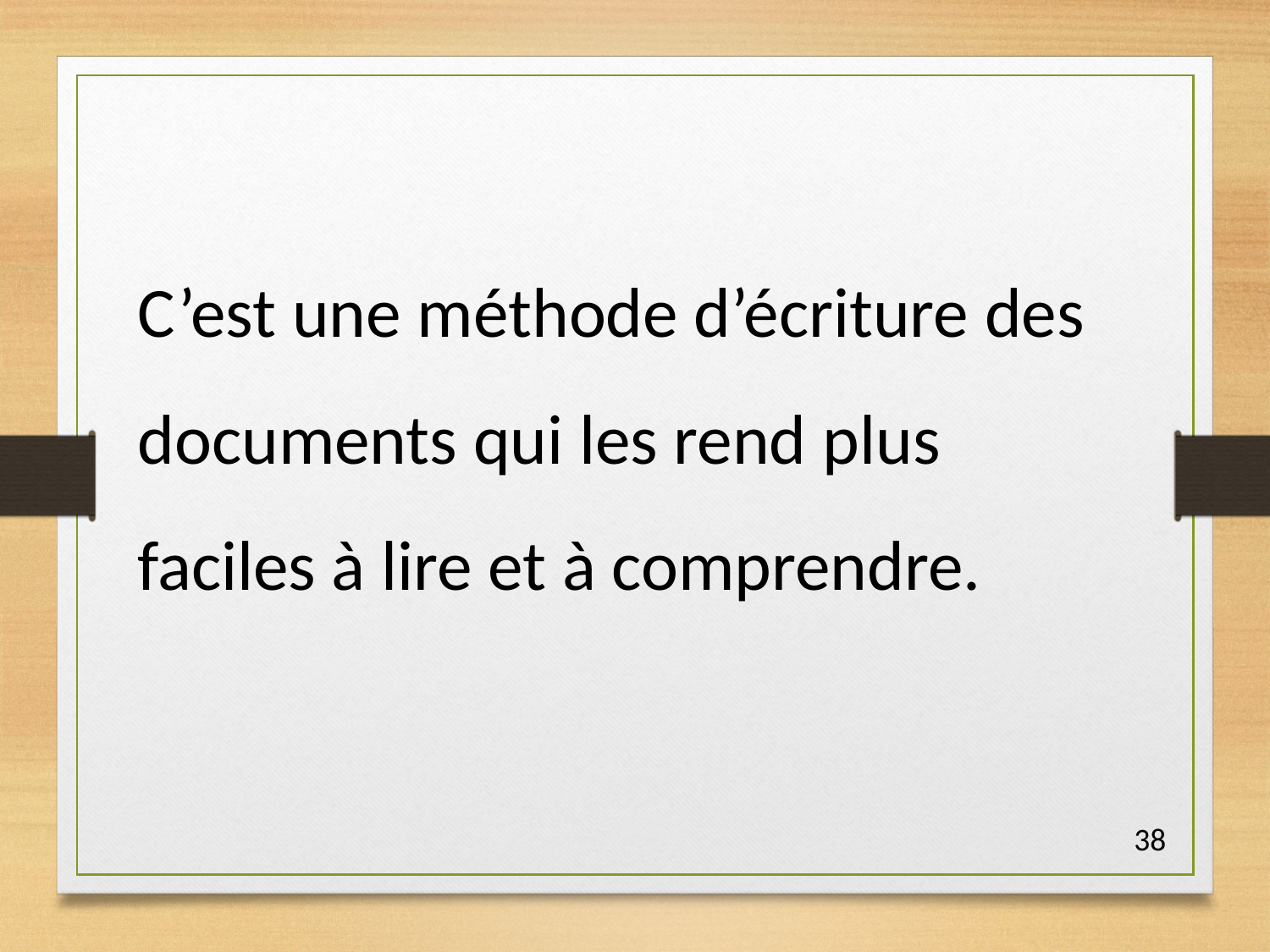

C’est une méthode d’écriture des documents qui les rend plus faciles à lire et à comprendre.
38